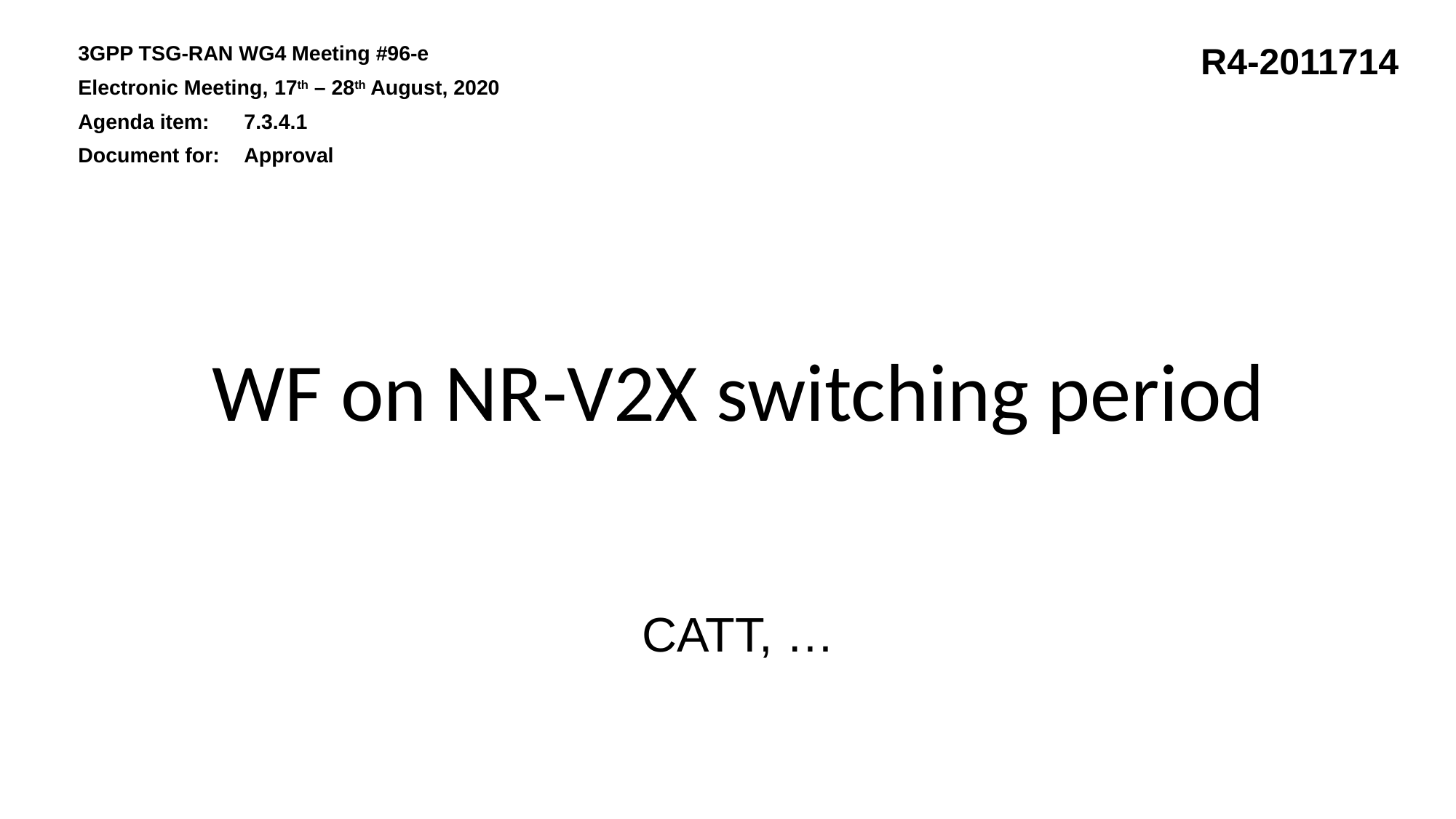

3GPP TSG-RAN WG4 Meeting #96-e
Electronic Meeting, 17th – 28th August, 2020
Agenda item:	7.3.4.1
Document for:	Approval
R4-2011714
# WF on NR-V2X switching period
CATT, …